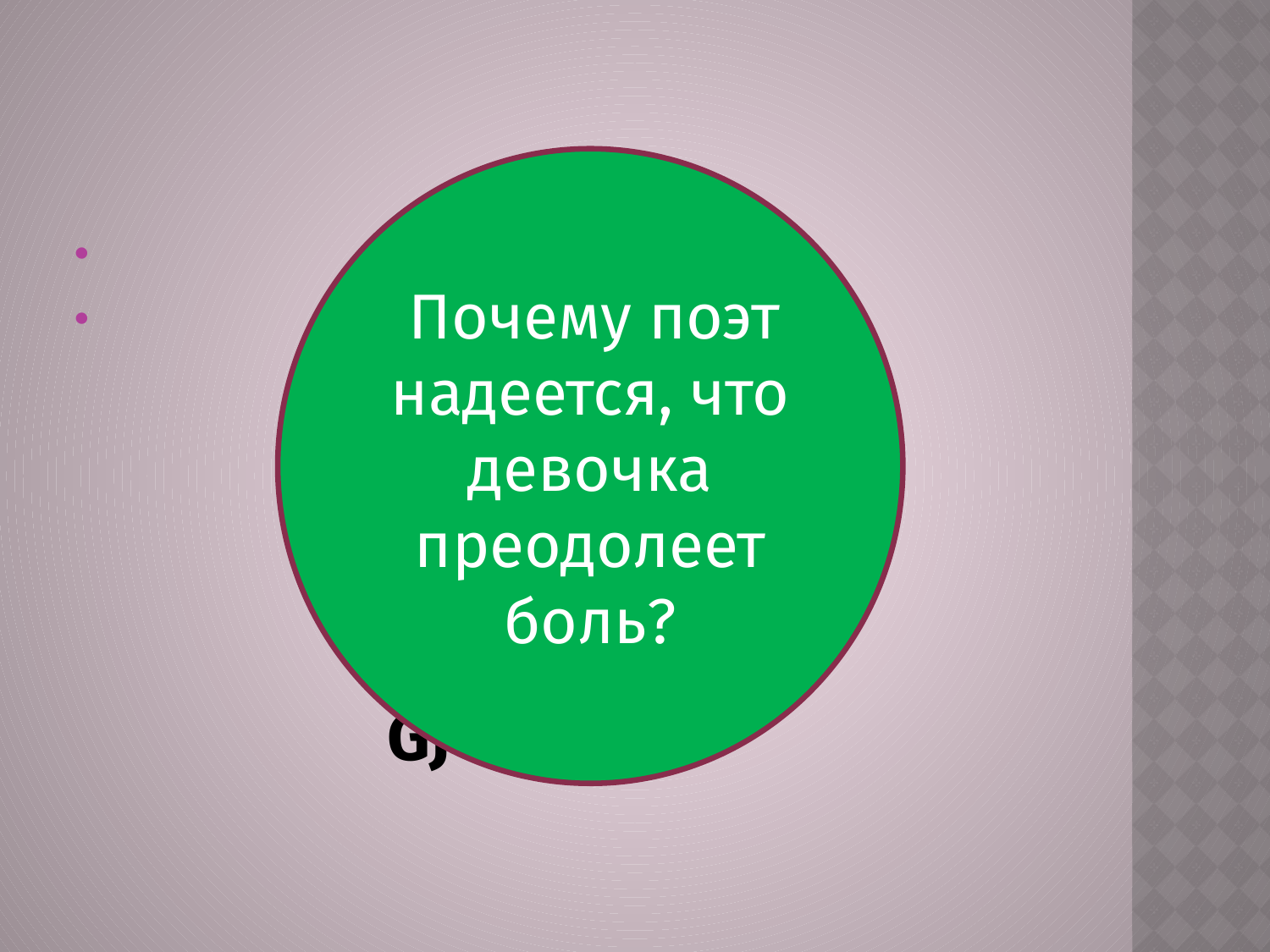

# gj       g
 Почему поэт надеется, что девочка преодолеет боль?